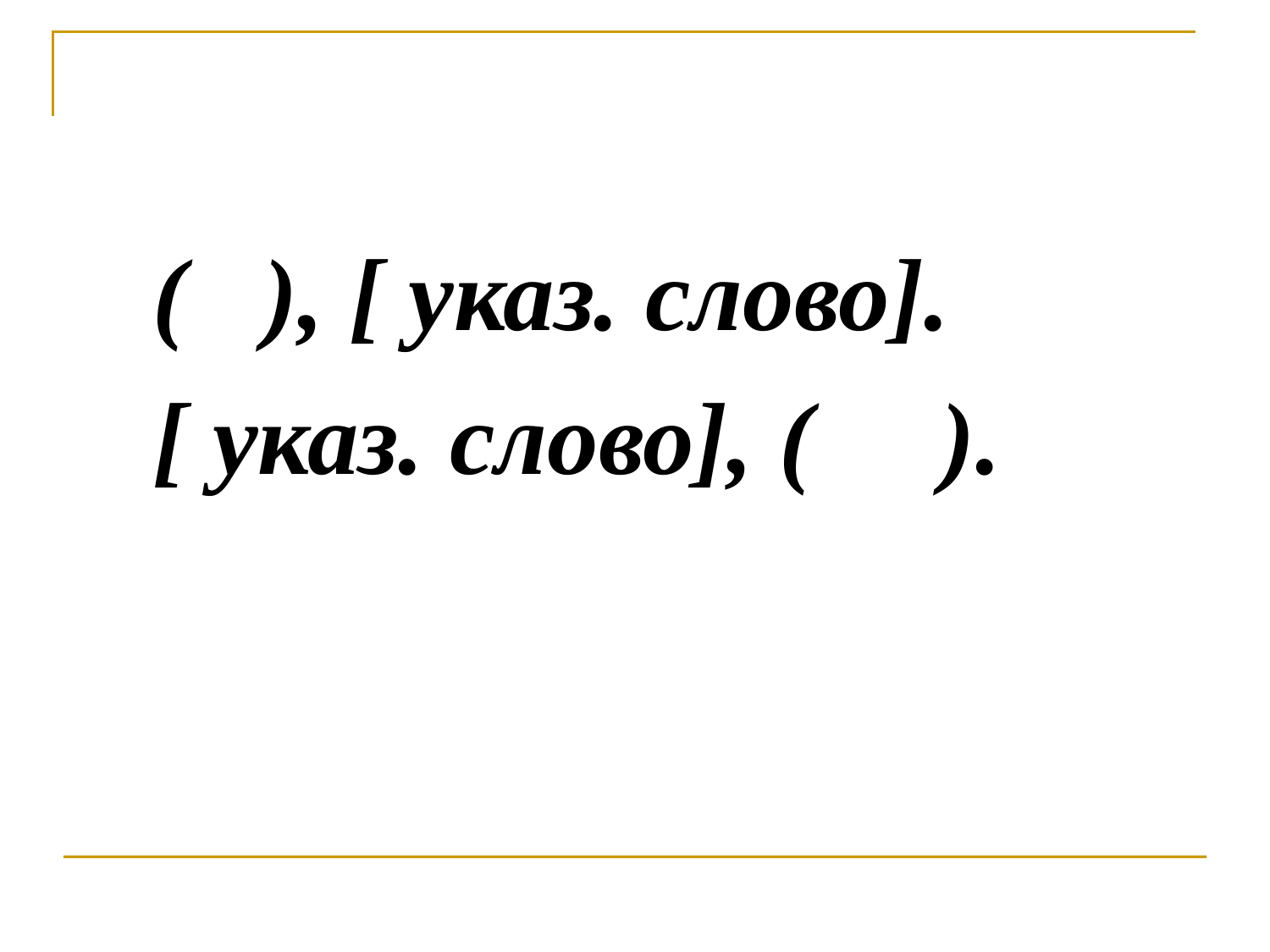

(   ), [ указ. слово].
   [ указ. слово], (     ).